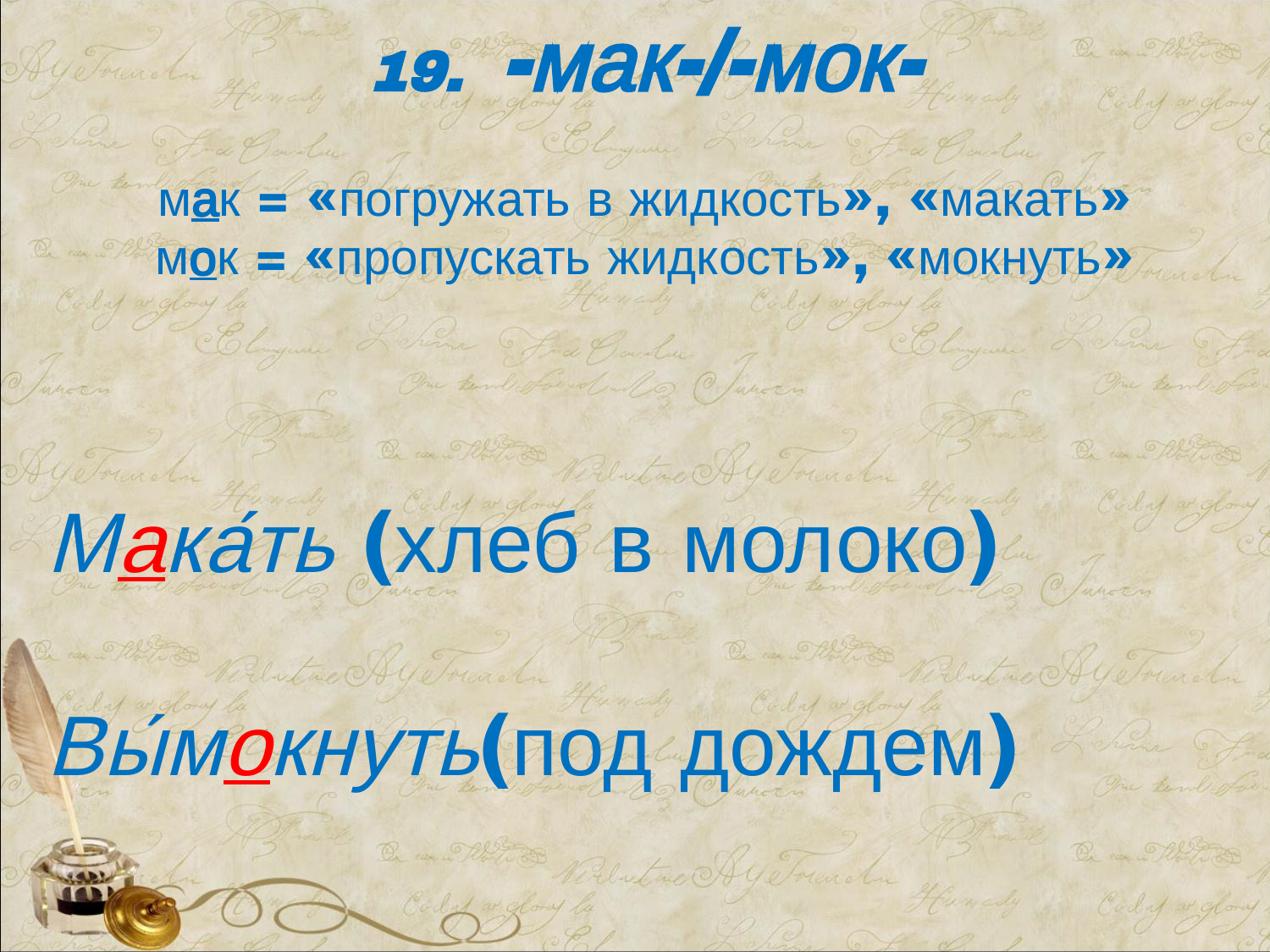

19.  -мак-/-мок-

мак = «погружать в жидкость», «макать»
мок = «пропускать жидкость», «мокнуть»

Мака́ть (хлеб в молоко)

Вы́мокнуть(под дождем)